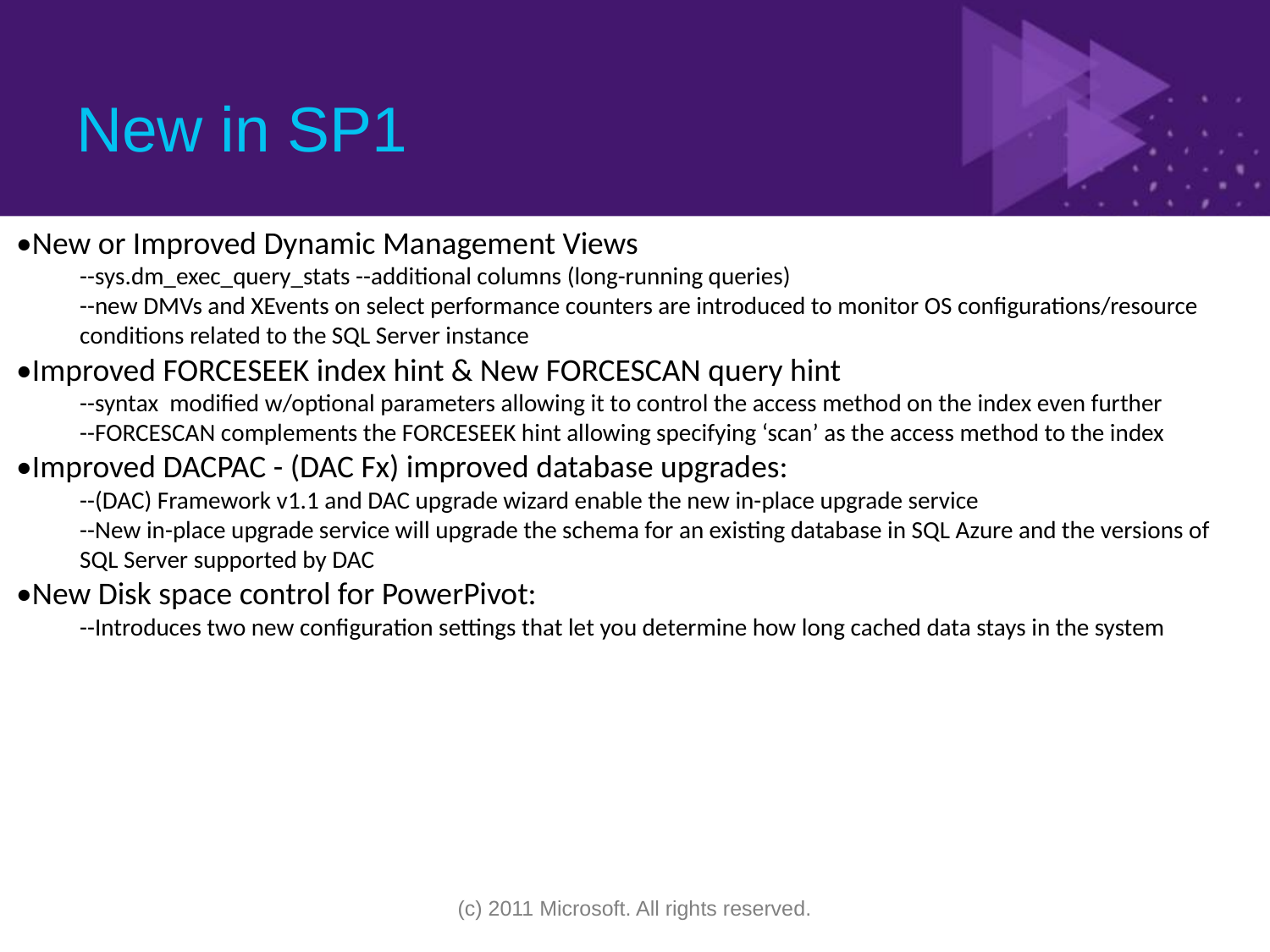

# New in SP1
•New or Improved Dynamic Management Views
--sys.dm_exec_query_stats --additional columns (long-running queries)
--new DMVs and XEvents on select performance counters are introduced to monitor OS configurations/resource conditions related to the SQL Server instance
•Improved FORCESEEK index hint & New FORCESCAN query hint
--syntax  modified w/optional parameters allowing it to control the access method on the index even further
--FORCESCAN complements the FORCESEEK hint allowing specifying ‘scan’ as the access method to the index
•Improved DACPAC - (DAC Fx) improved database upgrades:
--(DAC) Framework v1.1 and DAC upgrade wizard enable the new in-place upgrade service
--New in-place upgrade service will upgrade the schema for an existing database in SQL Azure and the versions of SQL Server supported by DAC
•New Disk space control for PowerPivot:
--Introduces two new configuration settings that let you determine how long cached data stays in the system
(c) 2011 Microsoft. All rights reserved.